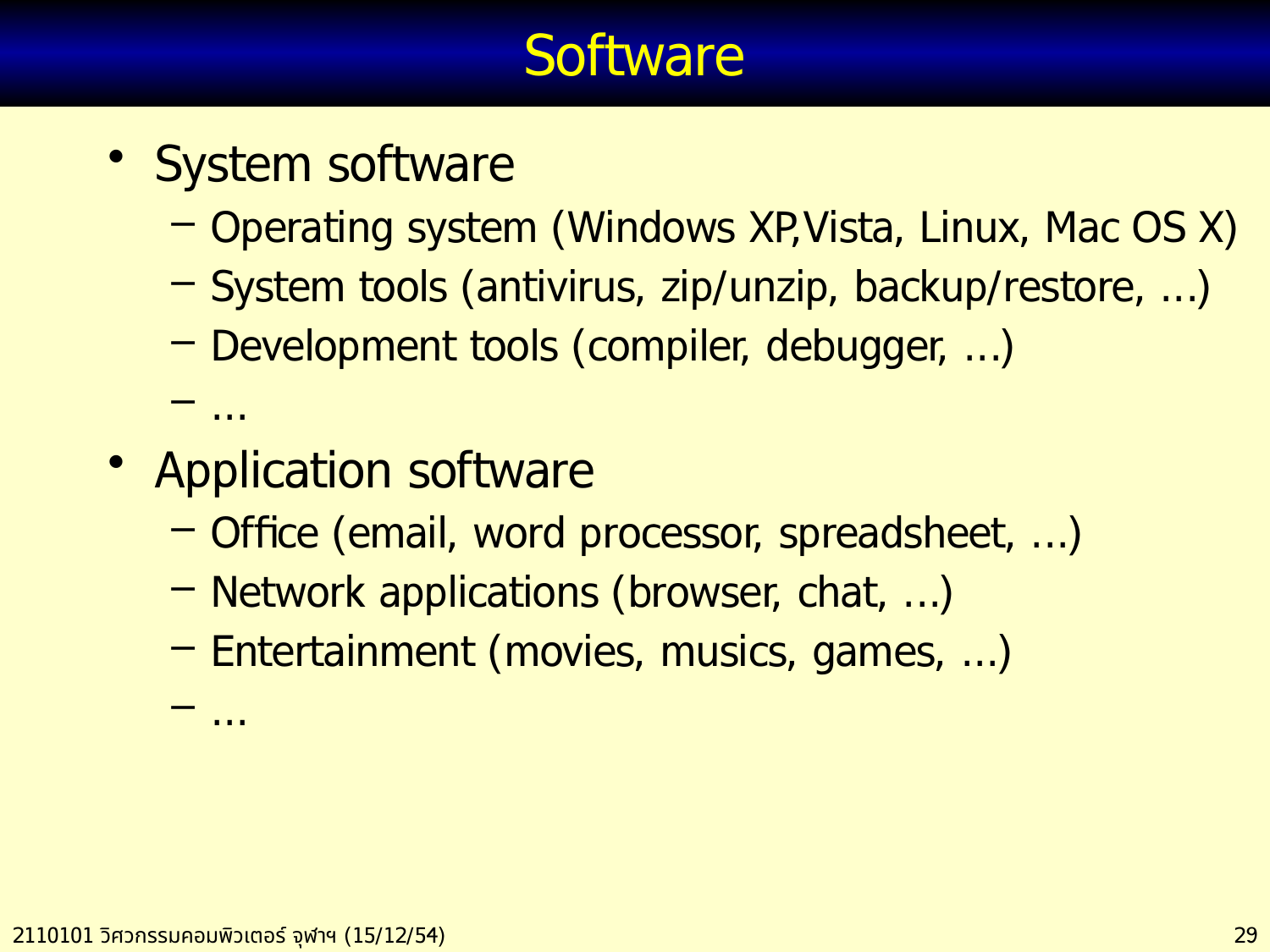

# Software
System software
Operating system (Windows XP,Vista, Linux, Mac OS X)
System tools (antivirus, zip/unzip, backup/restore, ...)
Development tools (compiler, debugger, ...)
...
Application software
Office (email, word processor, spreadsheet, ...)
Network applications (browser, chat, ...)
Entertainment (movies, musics, games, ...)
...